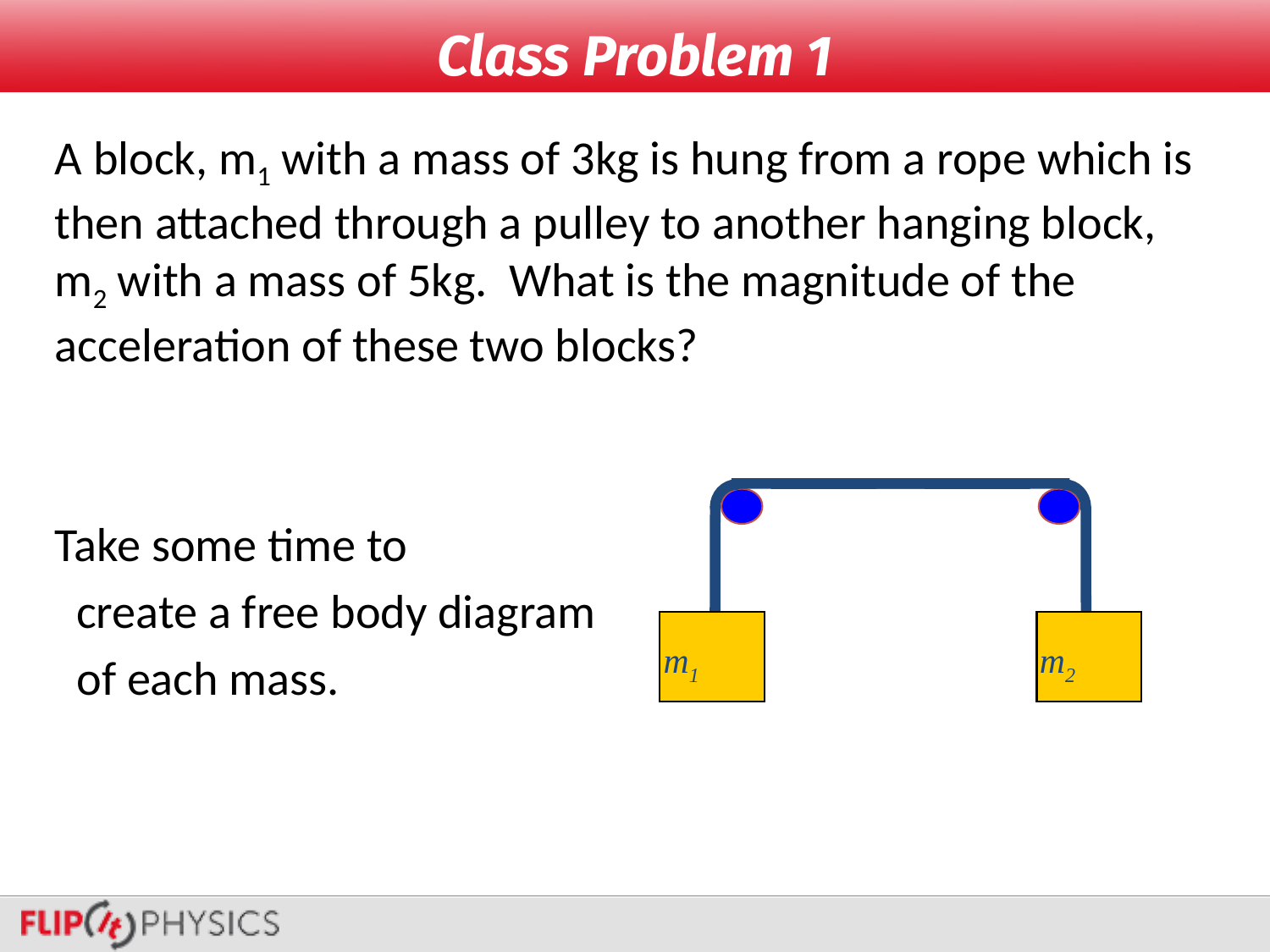

# Class Problem 1
A block, m1 with a mass of 3kg is hung from a rope which is then attached through a pulley to another hanging block, m2 with a mass of 5kg.  What is the magnitude of the acceleration of these two blocks?

Take some time to
  create a free body diagram
  of each mass.

m1
m2